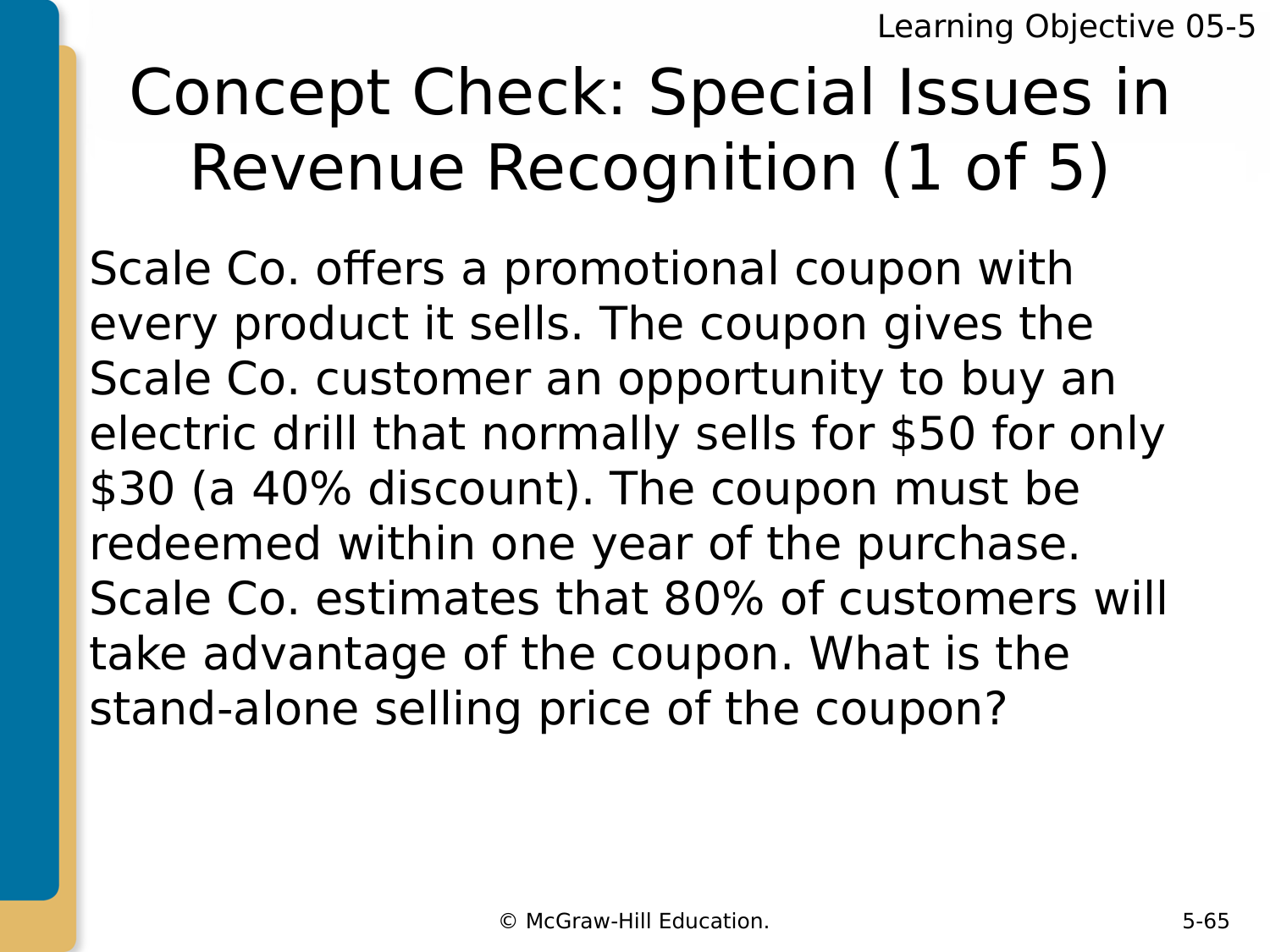

Learning Objective 05-5
# Concept Check: Special Issues in Revenue Recognition (1 of 5)
Scale Co. offers a promotional coupon with every product it sells. The coupon gives the Scale Co. customer an opportunity to buy an electric drill that normally sells for $50 for only $30 (a 40% discount). The coupon must be redeemed within one year of the purchase. Scale Co. estimates that 80% of customers will take advantage of the coupon. What is the stand-alone selling price of the coupon?